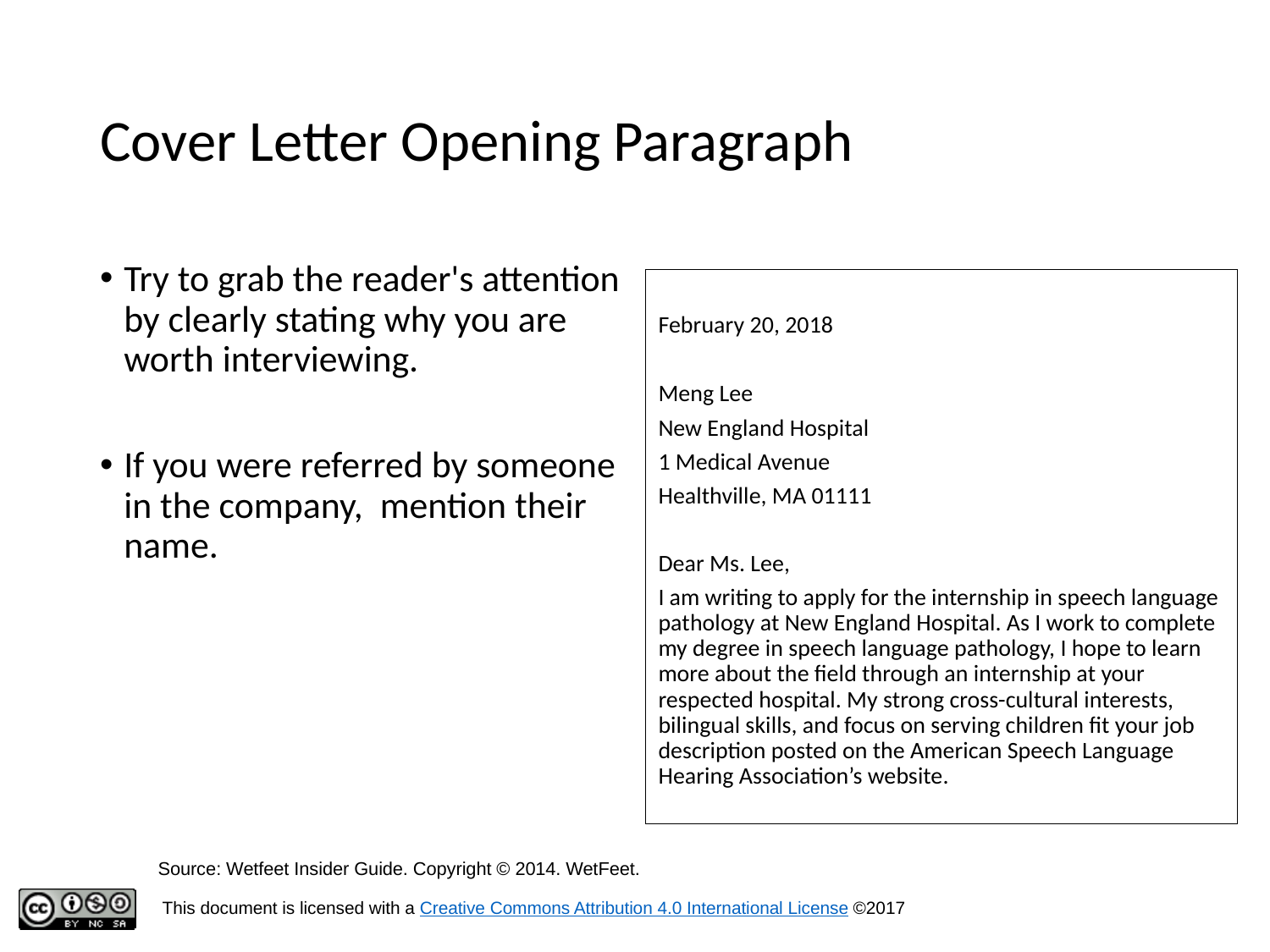

# Cover Letter Opening Paragraph
Try to grab the reader's attention by clearly stating why you are worth interviewing.

If you were referred by someone in the company,  mention their name.

February 20, 2018

Meng Lee
New England Hospital
1 Medical Avenue
Healthville, MA 01111

Dear Ms. Lee,
I am writing to apply for the internship in speech language pathology at New England Hospital. As I work to complete my degree in speech language pathology, I hope to learn more about the field through an internship at your respected hospital. My strong cross-cultural interests, bilingual skills, and focus on serving children fit your job description posted on the American Speech Language Hearing Association’s website.
Source: Wetfeet Insider Guide. Copyright © 2014. WetFeet.